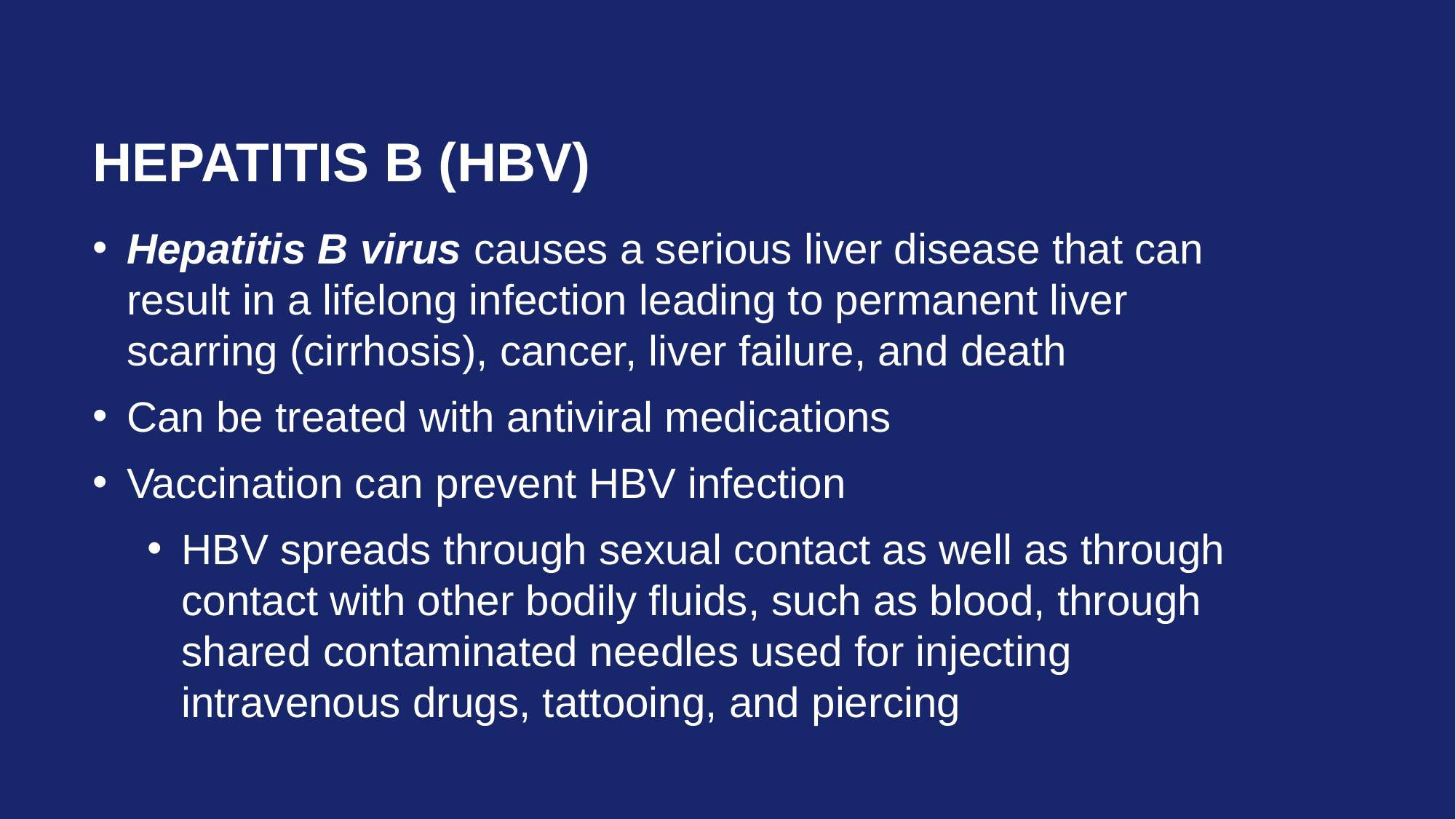

# Hepatitis B (HBV)
Hepatitis B virus causes a serious liver disease that can result in a lifelong infection leading to permanent liver scarring (cirrhosis), cancer, liver failure, and death
Can be treated with antiviral medications
Vaccination can prevent HBV infection
HBV spreads through sexual contact as well as through contact with other bodily fluids, such as blood, through shared contaminated needles used for injecting intravenous drugs, tattooing, and piercing